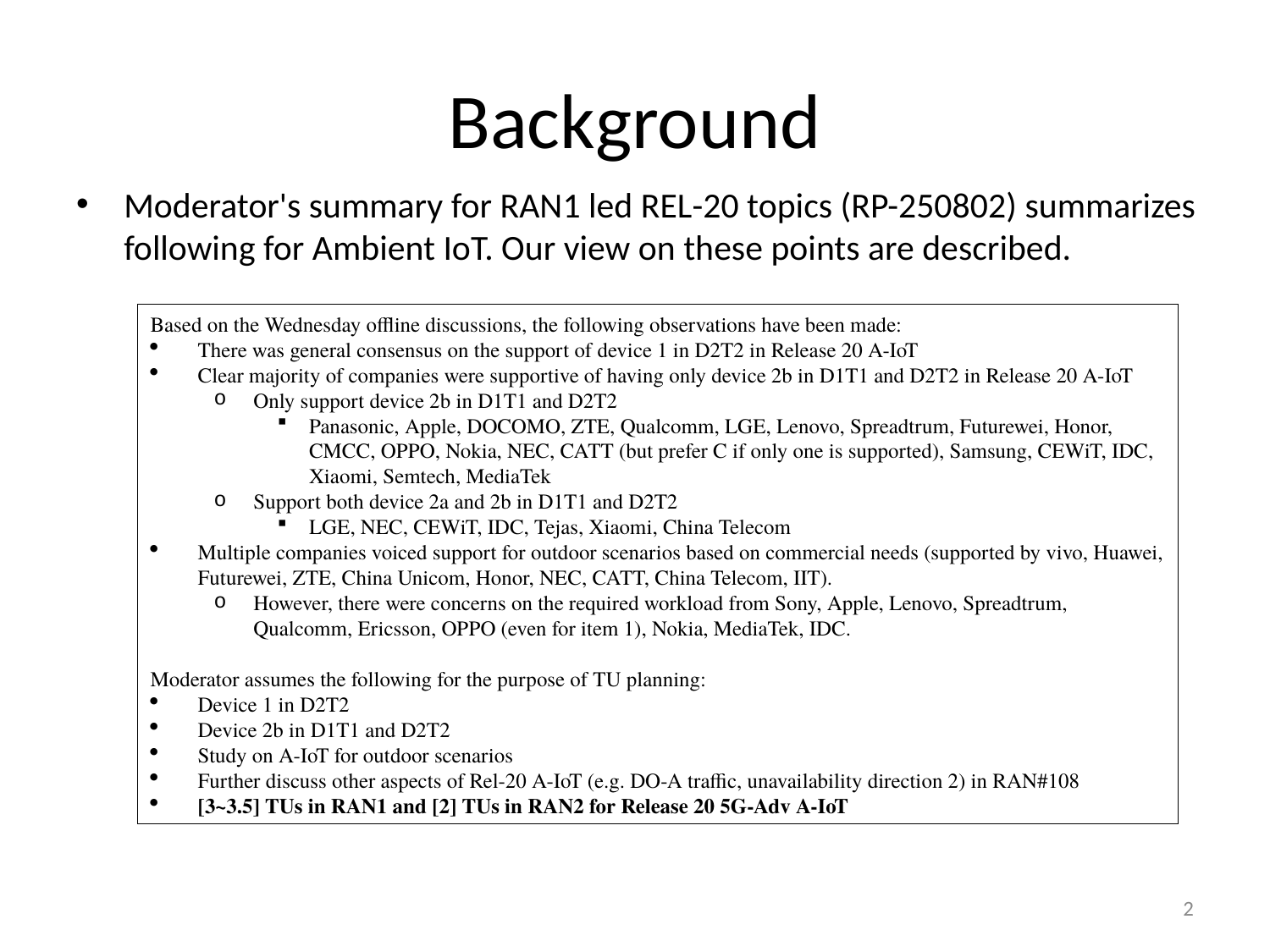

# Background
Moderator's summary for RAN1 led REL-20 topics (RP-250802) summarizes following for Ambient IoT. Our view on these points are described.

Based on the Wednesday offline discussions, the following observations have been made:
There was general consensus on the support of device 1 in D2T2 in Release 20 A-IoT
Clear majority of companies were supportive of having only device 2b in D1T1 and D2T2 in Release 20 A-IoT
Only support device 2b in D1T1 and D2T2
Panasonic, Apple, DOCOMO, ZTE, Qualcomm, LGE, Lenovo, Spreadtrum, Futurewei, Honor, CMCC, OPPO, Nokia, NEC, CATT (but prefer C if only one is supported), Samsung, CEWiT, IDC, Xiaomi, Semtech, MediaTek
Support both device 2a and 2b in D1T1 and D2T2
LGE, NEC, CEWiT, IDC, Tejas, Xiaomi, China Telecom
Multiple companies voiced support for outdoor scenarios based on commercial needs (supported by vivo, Huawei, Futurewei, ZTE, China Unicom, Honor, NEC, CATT, China Telecom, IIT).
However, there were concerns on the required workload from Sony, Apple, Lenovo, Spreadtrum, Qualcomm, Ericsson, OPPO (even for item 1), Nokia, MediaTek, IDC.

Moderator assumes the following for the purpose of TU planning:
Device 1 in D2T2
Device 2b in D1T1 and D2T2
Study on A-IoT for outdoor scenarios
Further discuss other aspects of Rel-20 A-IoT (e.g. DO-A traffic, unavailability direction 2) in RAN#108
[3~3.5] TUs in RAN1 and [2] TUs in RAN2 for Release 20 5G-Adv A-IoT
2